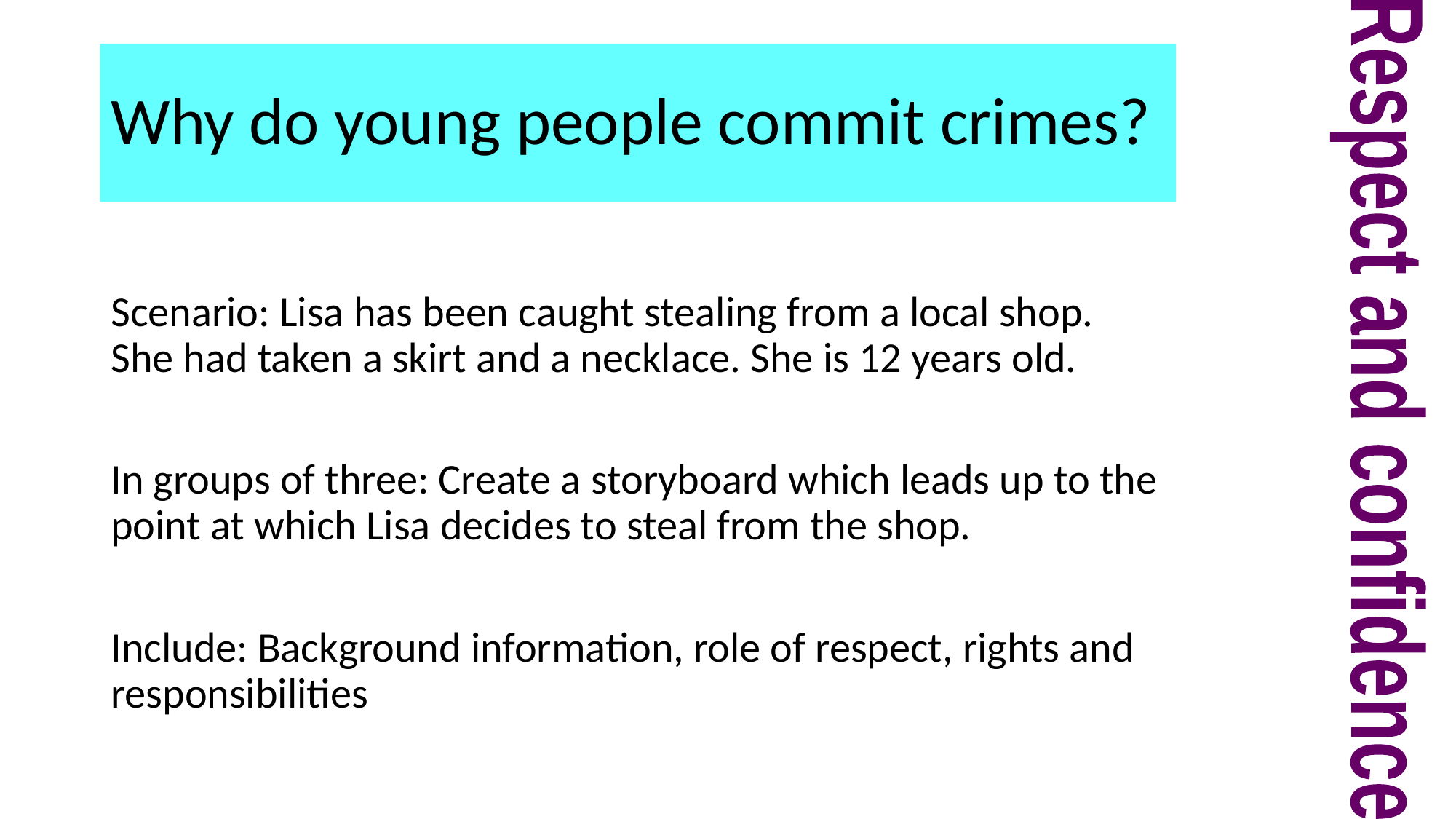

# Why do young people commit crimes?

Scenario: Lisa has been caught stealing from a local shop. She had taken a skirt and a necklace. She is 12 years old.

In groups of three: Create a storyboard which leads up to the point at which Lisa decides to steal from the shop.

Include: Background information, role of respect, rights and responsibilities
Respect and confidence